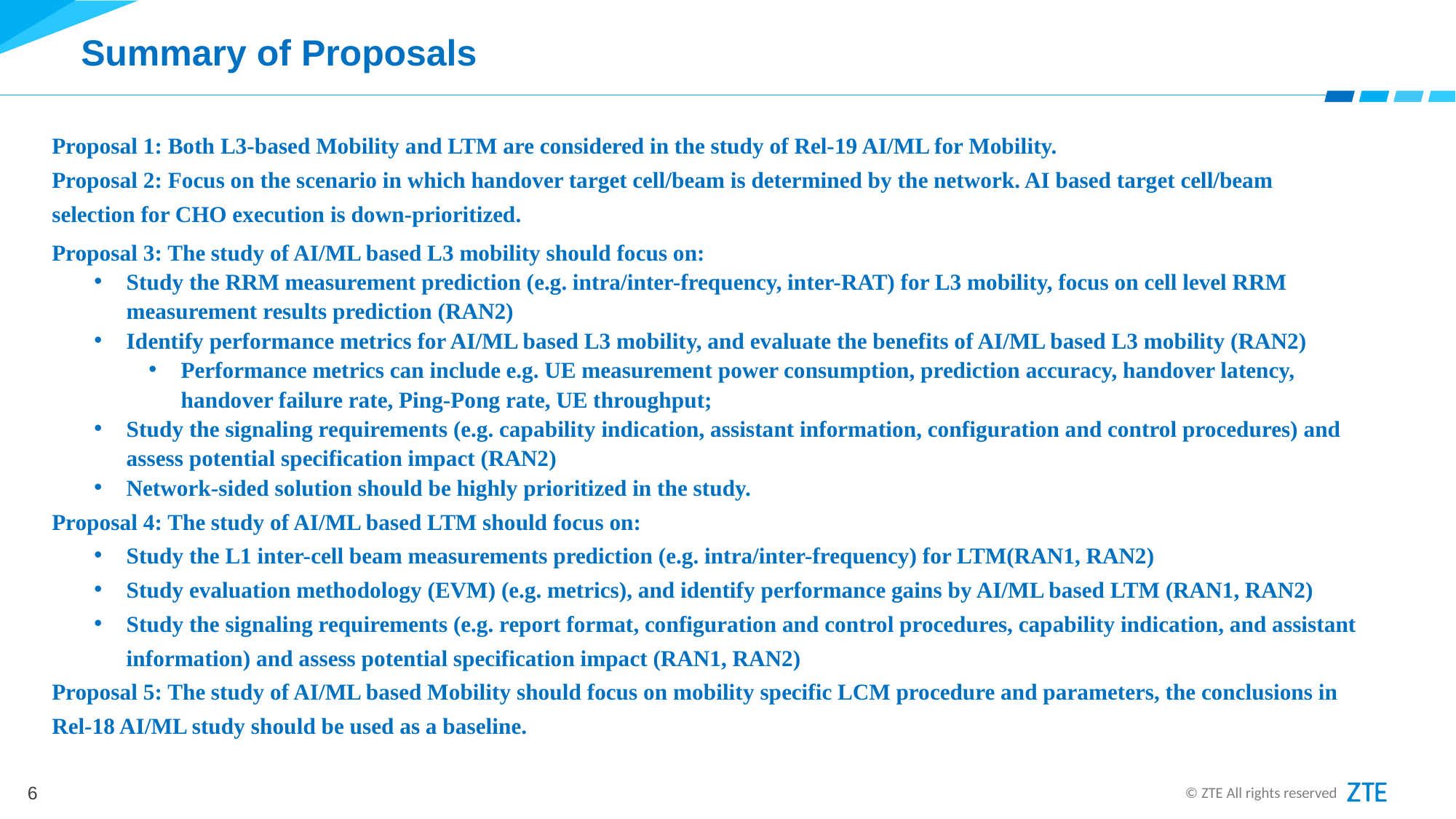

# Summary of Proposals
Proposal 1: Both L3-based Mobility and LTM are considered in the study of Rel-19 AI/ML for Mobility.
Proposal 2: Focus on the scenario in which handover target cell/beam is determined by the network. AI based target cell/beam selection for CHO execution is down-prioritized.
Proposal 3: The study of AI/ML based L3 mobility should focus on:
Study the RRM measurement prediction (e.g. intra/inter-frequency, inter-RAT) for L3 mobility, focus on cell level RRM measurement results prediction (RAN2)
Identify performance metrics for AI/ML based L3 mobility, and evaluate the benefits of AI/ML based L3 mobility (RAN2)
Performance metrics can include e.g. UE measurement power consumption, prediction accuracy, handover latency, handover failure rate, Ping-Pong rate, UE throughput;
Study the signaling requirements (e.g. capability indication, assistant information, configuration and control procedures) and assess potential specification impact (RAN2)
Network-sided solution should be highly prioritized in the study.
Proposal 4: The study of AI/ML based LTM should focus on:
Study the L1 inter-cell beam measurements prediction (e.g. intra/inter-frequency) for LTM(RAN1, RAN2)
Study evaluation methodology (EVM) (e.g. metrics), and identify performance gains by AI/ML based LTM (RAN1, RAN2)
Study the signaling requirements (e.g. report format, configuration and control procedures, capability indication, and assistant information) and assess potential specification impact (RAN1, RAN2)
Proposal 5: The study of AI/ML based Mobility should focus on mobility specific LCM procedure and parameters, the conclusions in Rel-18 AI/ML study should be used as a baseline.